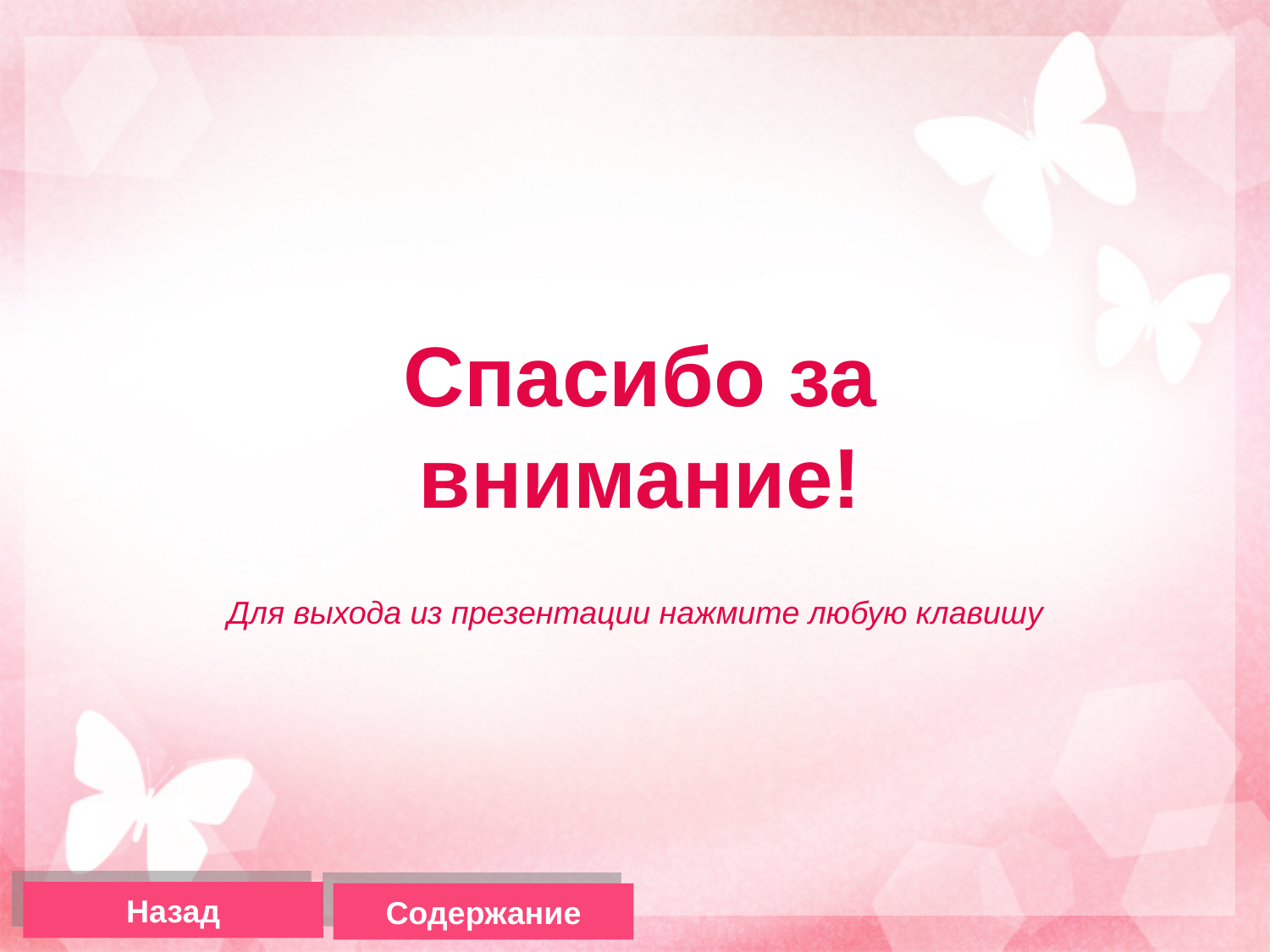

Спасибо за внимание!
Для выхода из презентации нажмите любую клавишу
Назад
Содержание